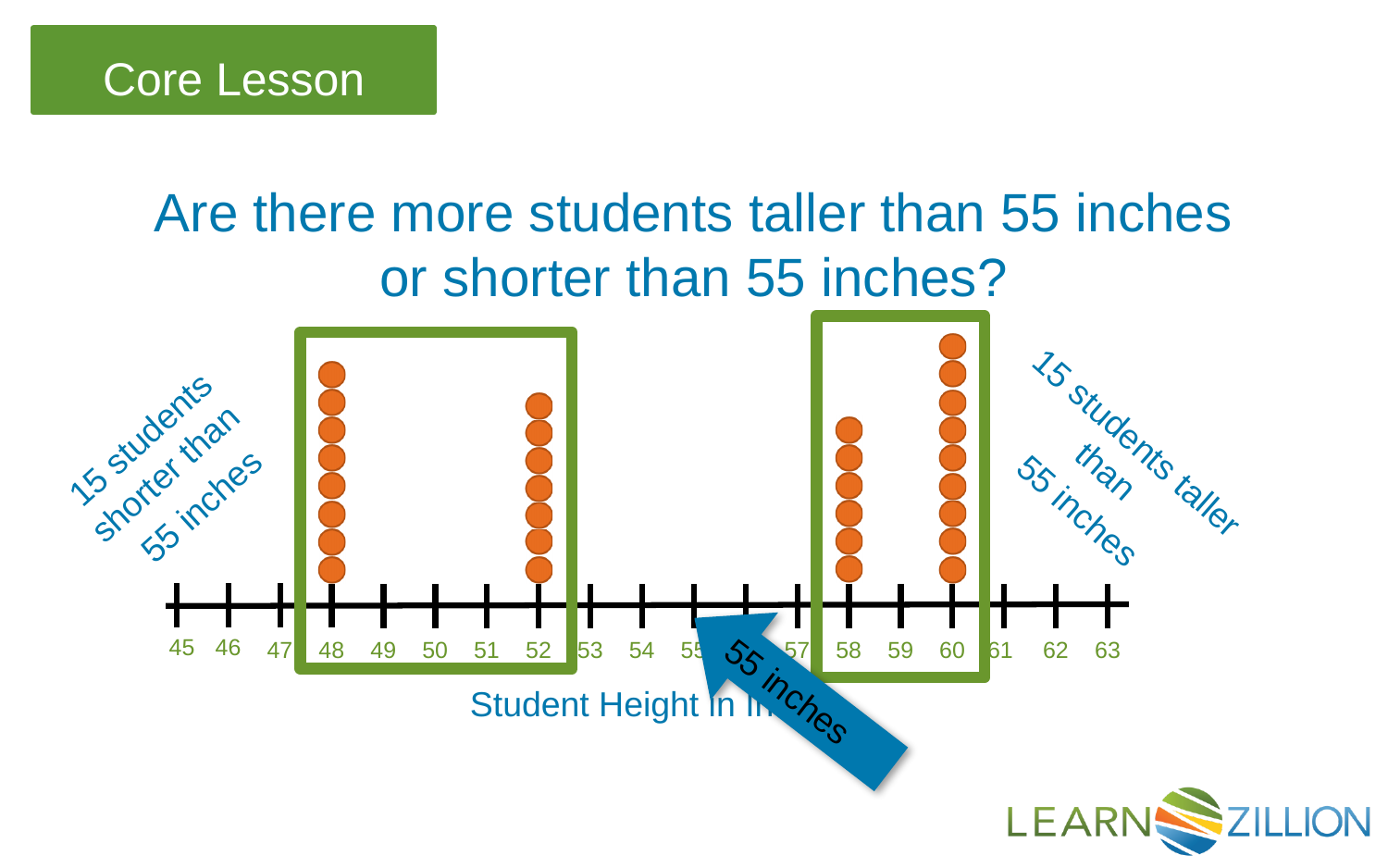

Are there more students taller than 55 inches or shorter than 55 inches?

15 students shorter than
55 inches
15 students taller than
55 inches

46
45
52
47
48
49
50
51
53
54
55
56
57
58
59
60
61
62
63
55 inches
Student Height in Inches